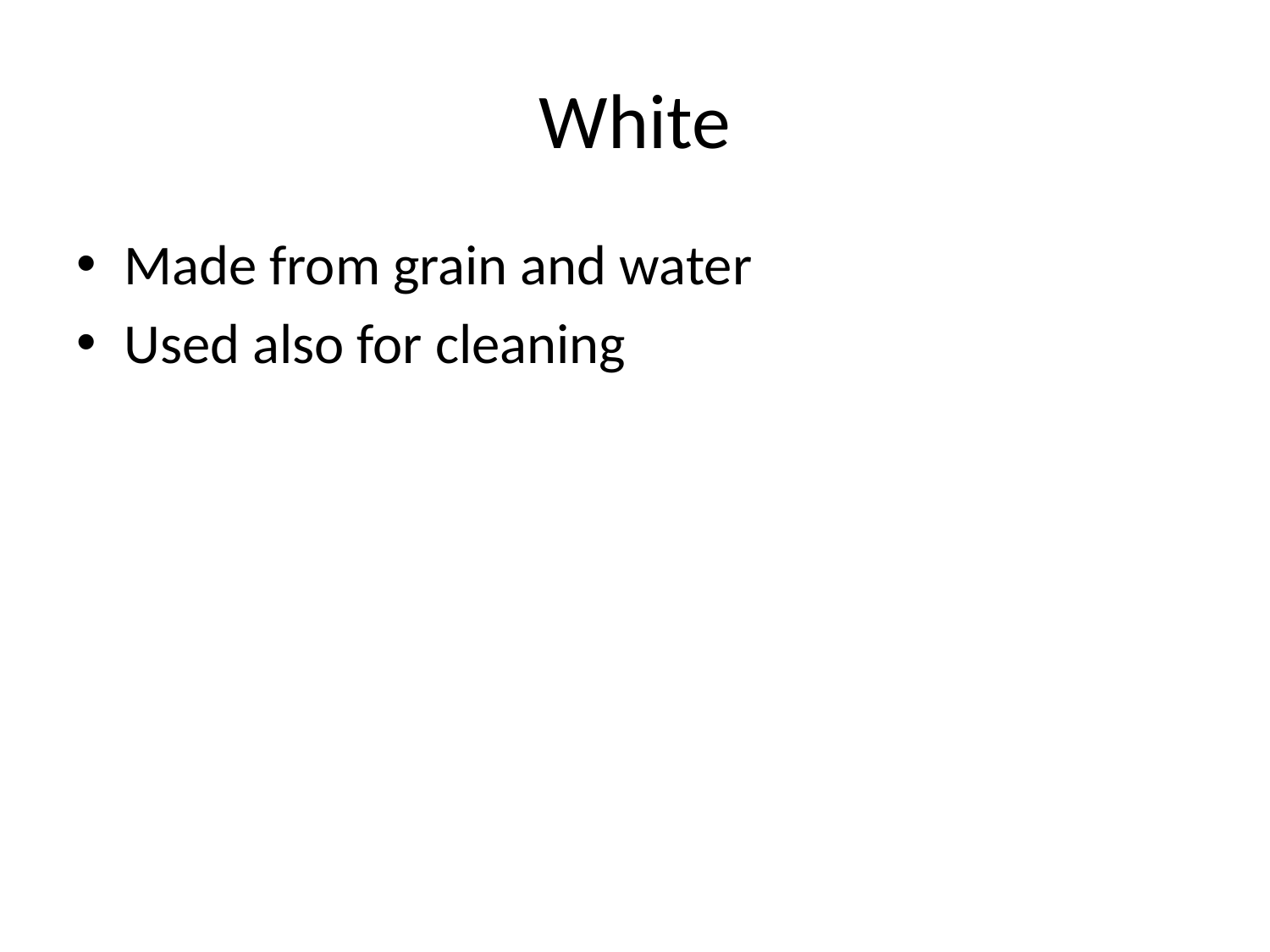

# White
Made from grain and water
Used also for cleaning